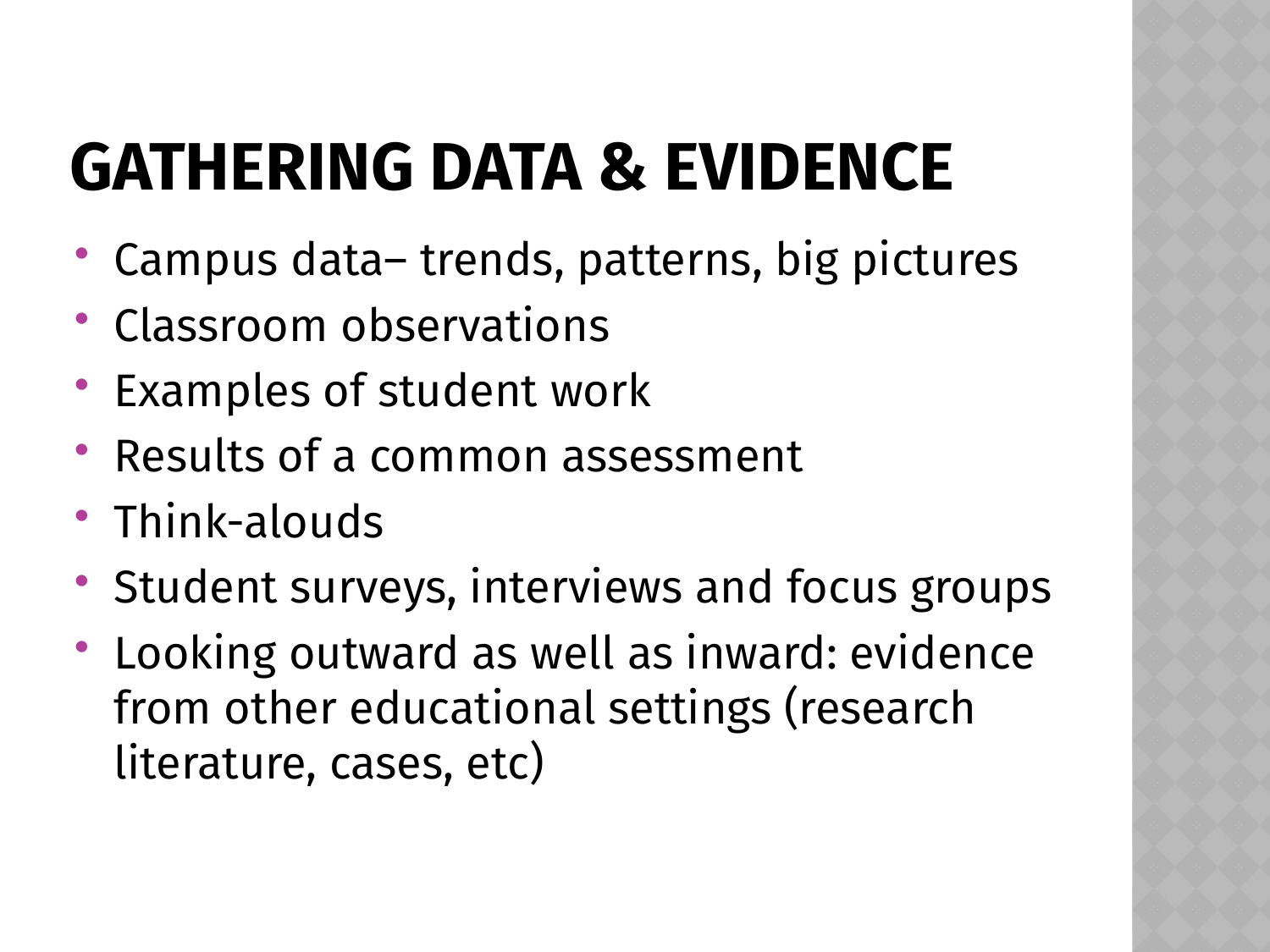

# Gathering Data & Evidence
Campus data– trends, patterns, big pictures
Classroom observations
Examples of student work
Results of a common assessment
Think-alouds
Student surveys, interviews and focus groups
Looking outward as well as inward: evidence from other educational settings (research literature, cases, etc)